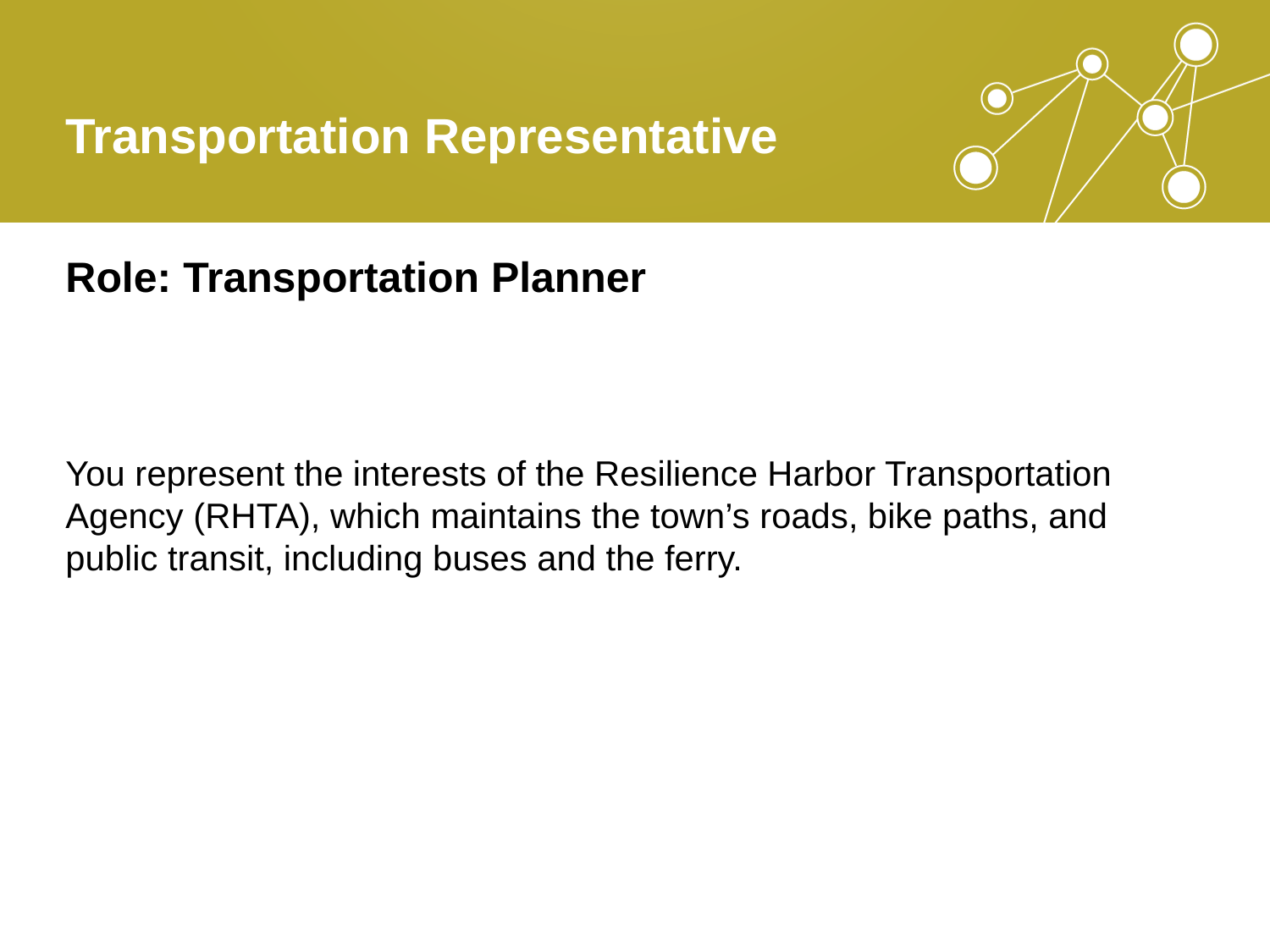

# Transportation Representative
Role: Transportation Planner

You represent the interests of the Resilience Harbor Transportation Agency (RHTA), which maintains the town’s roads, bike paths, and public transit, including buses and the ferry.